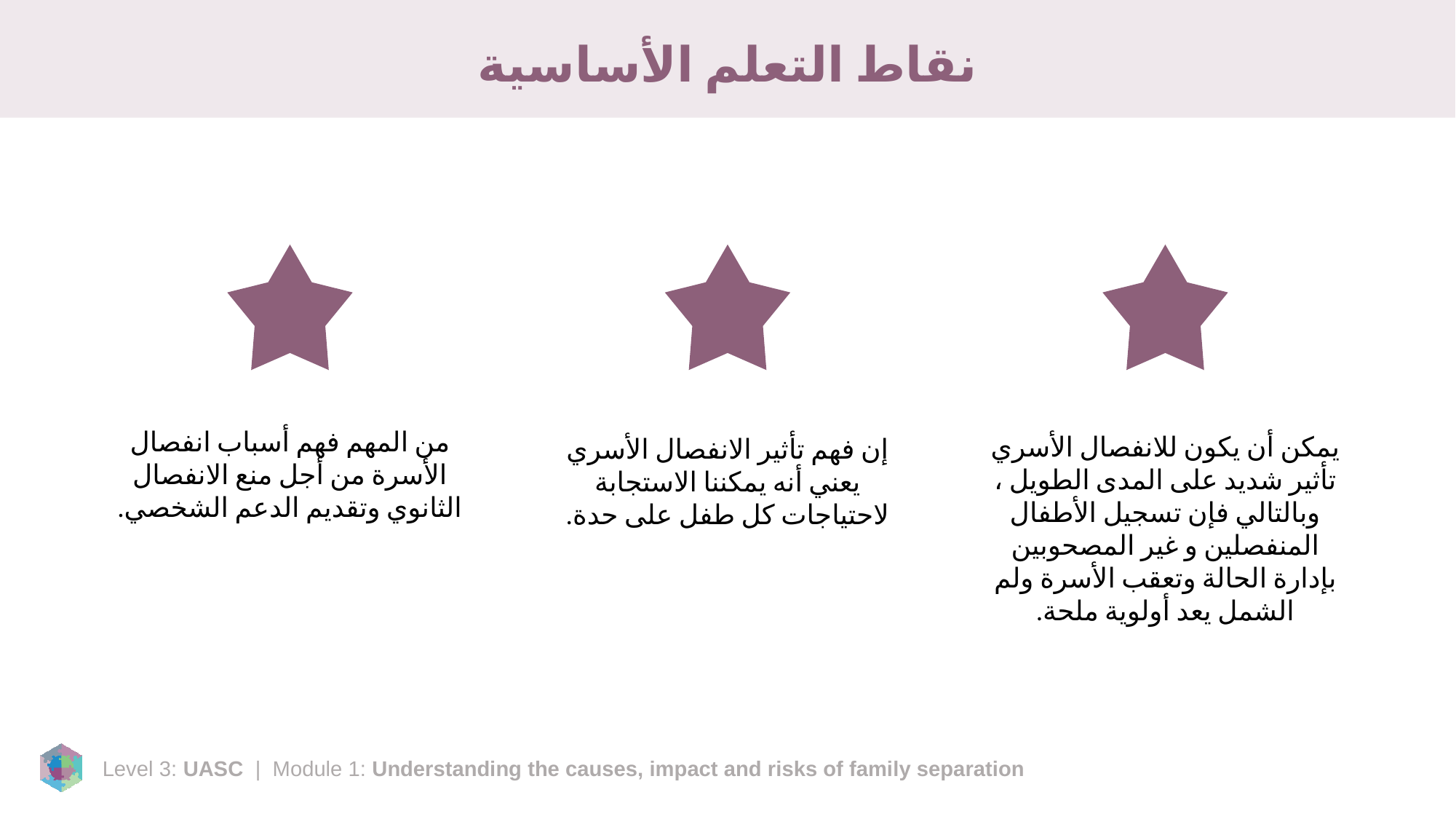

# نقاط التعلم الأساسية

من المهم فهم أسباب انفصال الأسرة من أجل منع الانفصال الثانوي وتقديم الدعم الشخصي.
يمكن أن يكون للانفصال الأسري تأثير شديد على المدى الطويل ، وبالتالي فإن تسجيل الأطفال المنفصلين و غير المصحوبين بإدارة الحالة وتعقب الأسرة ولم الشمل يعد أولوية ملحة.
إن فهم تأثير الانفصال الأسري يعني أنه يمكننا الاستجابة لاحتياجات كل طفل على حدة.